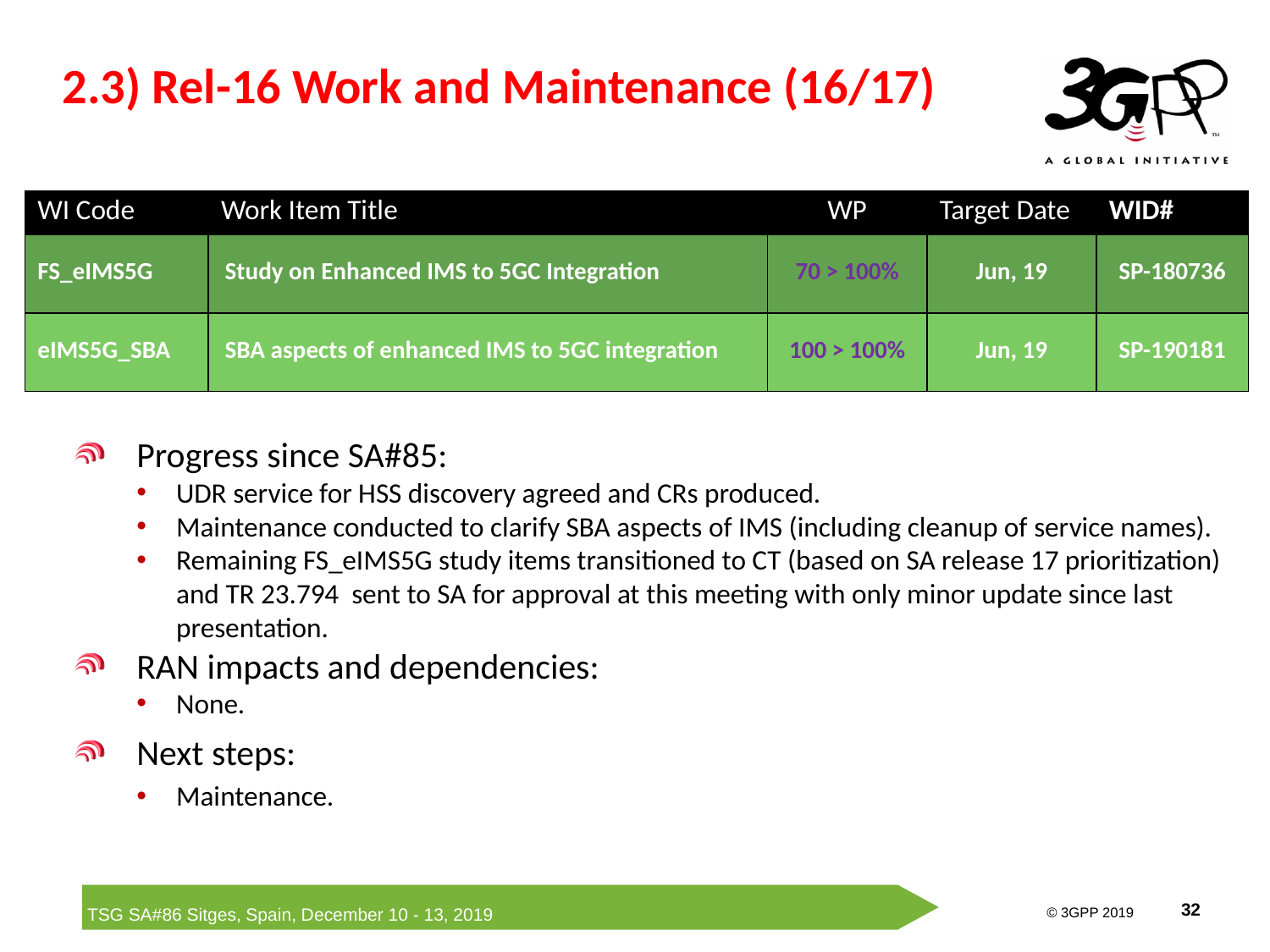

# 2.3) Rel-16 Work and Maintenance (16/17)
| WI Code | Work Item Title | WP | Target Date | WID# |
| --- | --- | --- | --- | --- |
| FS\_eIMS5G | Study on Enhanced IMS to 5GC Integration | 70 > 100% | Jun, 19 | SP-180736 |
| eIMS5G\_SBA | SBA aspects of enhanced IMS to 5GC integration | 100 > 100% | Jun, 19 | SP-190181 |
Progress since SA#85:
UDR service for HSS discovery agreed and CRs produced.
Maintenance conducted to clarify SBA aspects of IMS (including cleanup of service names).
Remaining FS_eIMS5G study items transitioned to CT (based on SA release 17 prioritization) and TR 23.794  sent to SA for approval at this meeting with only minor update since last presentation.
RAN impacts and dependencies:
None.
Next steps:
Maintenance.